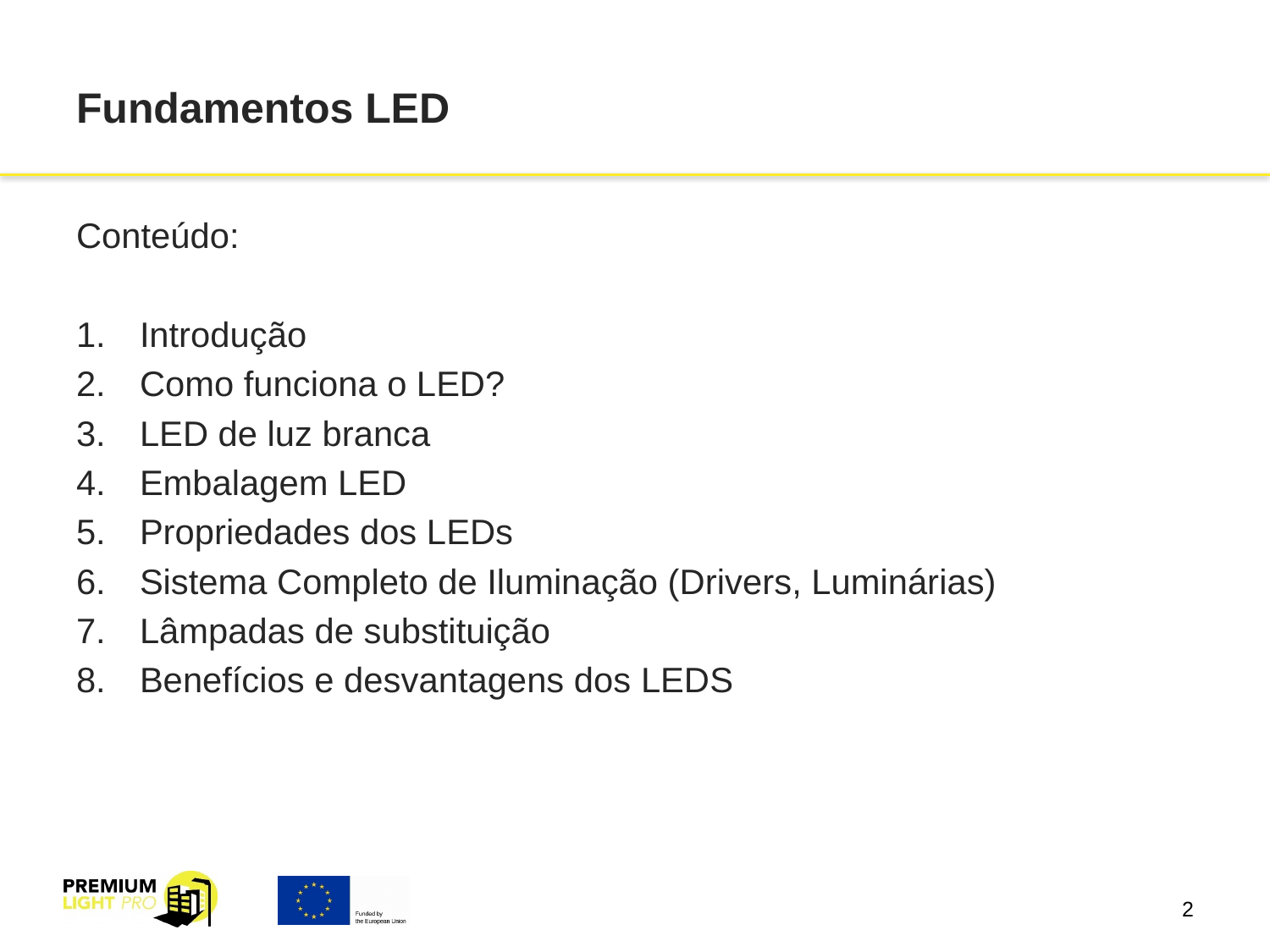

# Fundamentos LED
Conteúdo:

Introdução
Como funciona o LED?
LED de luz branca
Embalagem LED
Propriedades dos LEDs
Sistema Completo de Iluminação (Drivers, Luminárias)
Lâmpadas de substituição
Benefícios e desvantagens dos LEDS